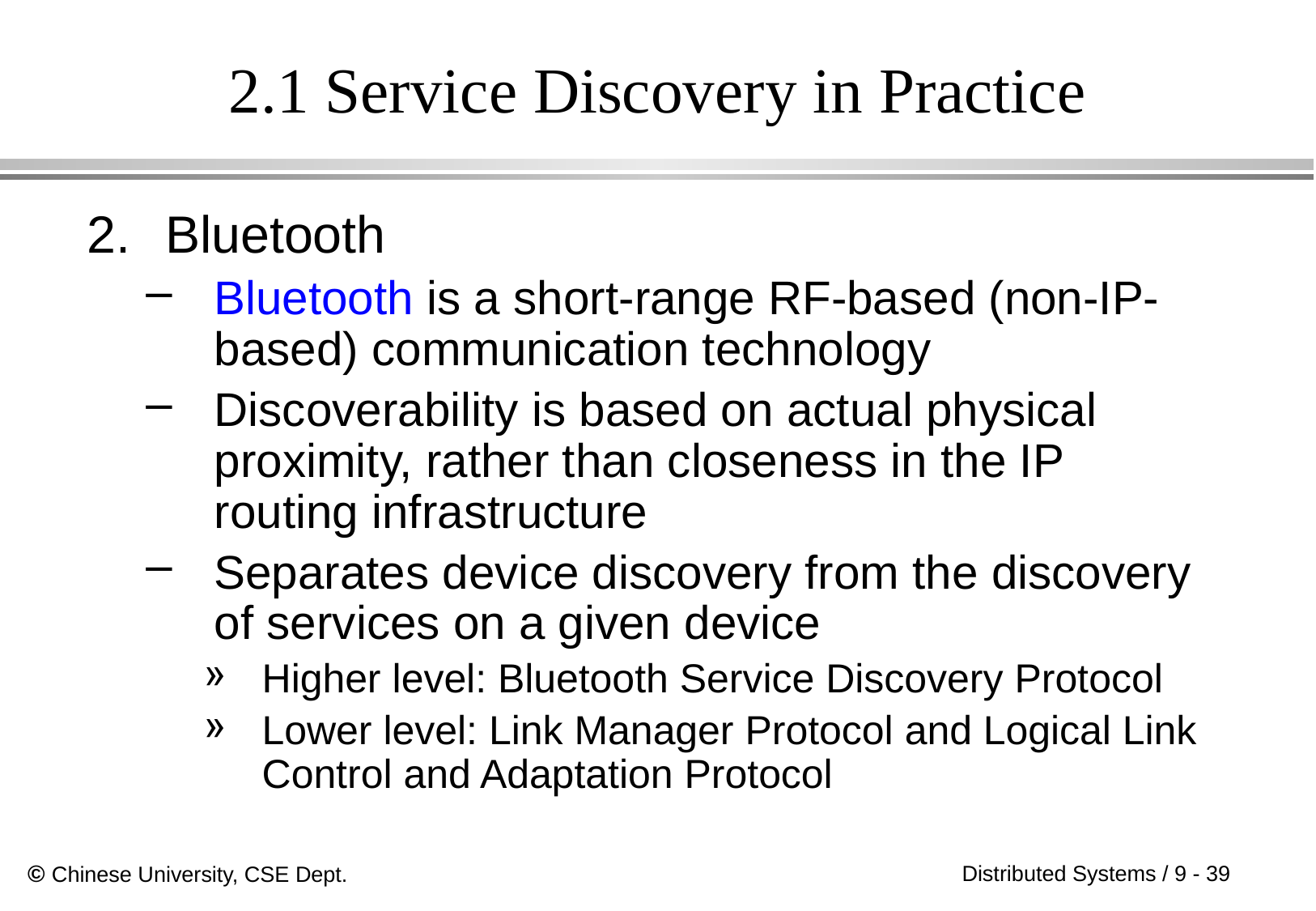

# 2.1 Service Discovery in Practice
Bluetooth
Bluetooth is a short-range RF-based (non-IP-based) communication technology
Discoverability is based on actual physical proximity, rather than closeness in the IP routing infrastructure
Separates device discovery from the discovery of services on a given device
Higher level: Bluetooth Service Discovery Protocol
Lower level: Link Manager Protocol and Logical Link Control and Adaptation Protocol